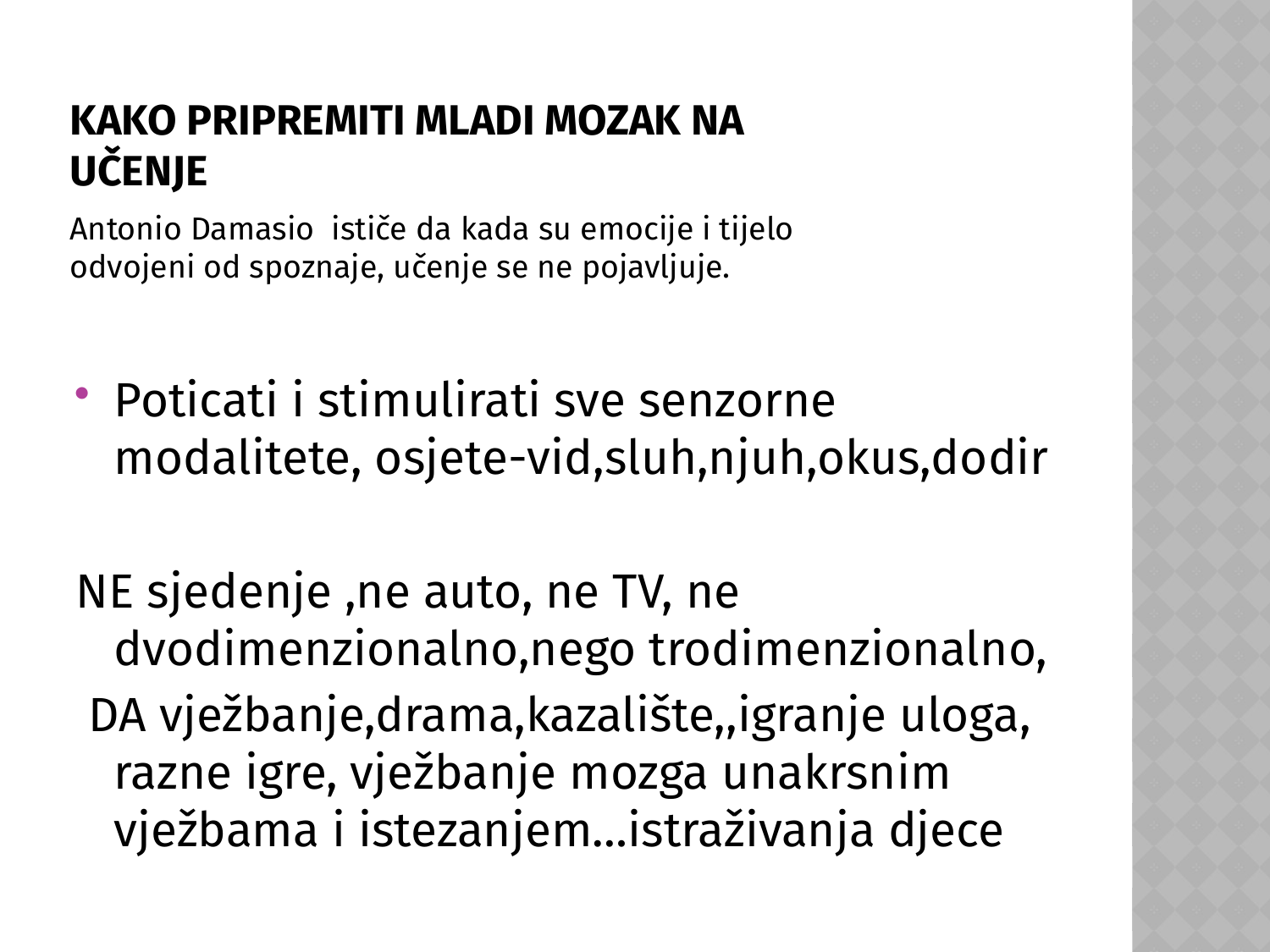

# Kako pripremiti mladi mozak na učenje
Antonio Damasio  ističe da kada su emocije i tijelo odvojeni od spoznaje, učenje se ne pojavljuje.

Poticati i stimulirati sve senzorne modalitete, osjete-vid,sluh,njuh,okus,dodir

NE sjedenje ,ne auto, ne TV, ne dvodimenzionalno,nego trodimenzionalno,
 DA vježbanje,drama,kazalište,,igranje uloga, razne igre, vježbanje mozga unakrsnim vježbama i istezanjem…istraživanja djece